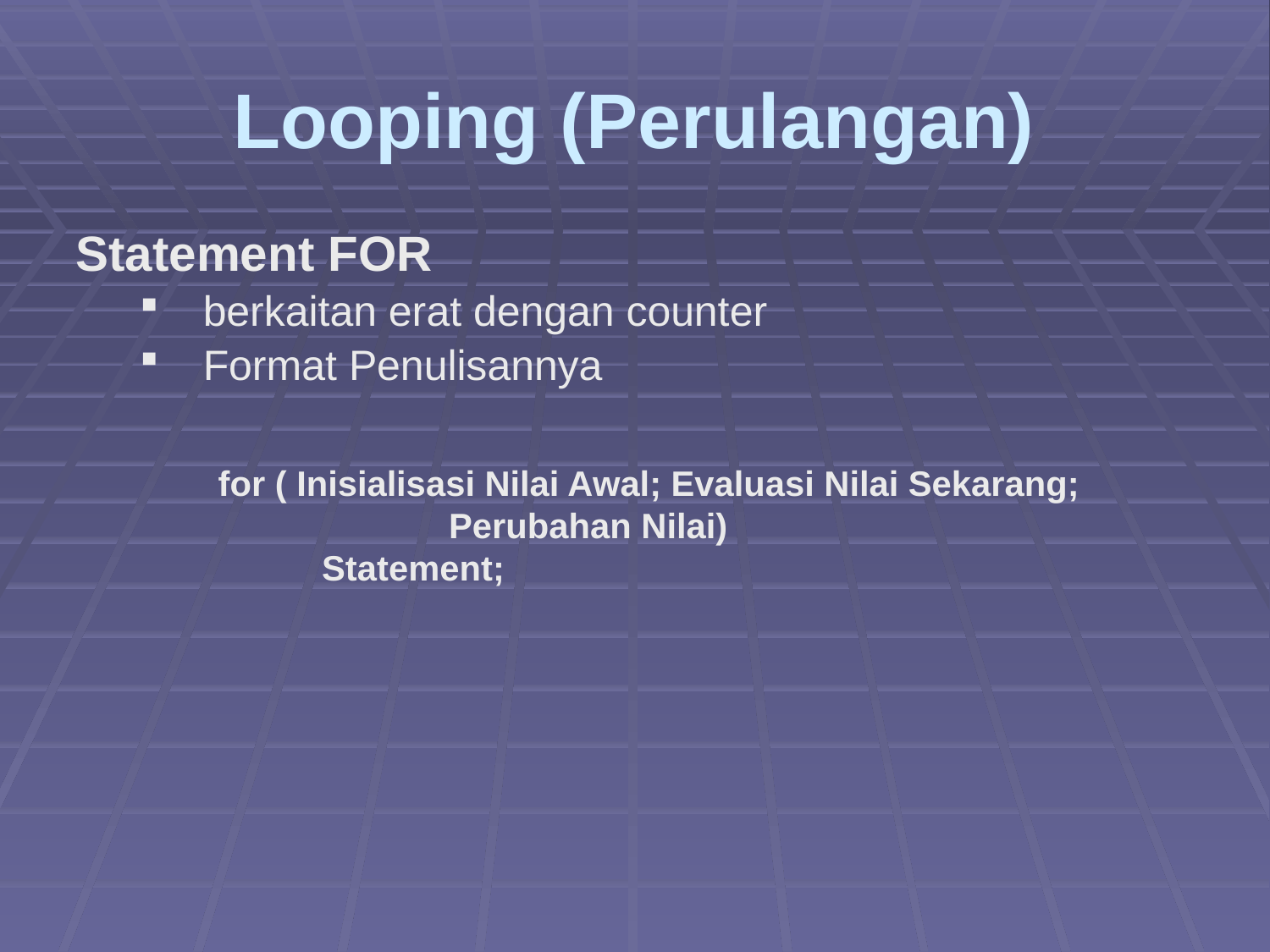

# Looping (Perulangan)
Statement FOR
berkaitan erat dengan counter
Format Penulisannya

for ( Inisialisasi Nilai Awal; Evaluasi Nilai Sekarang; 	Perubahan Nilai)
	Statement;